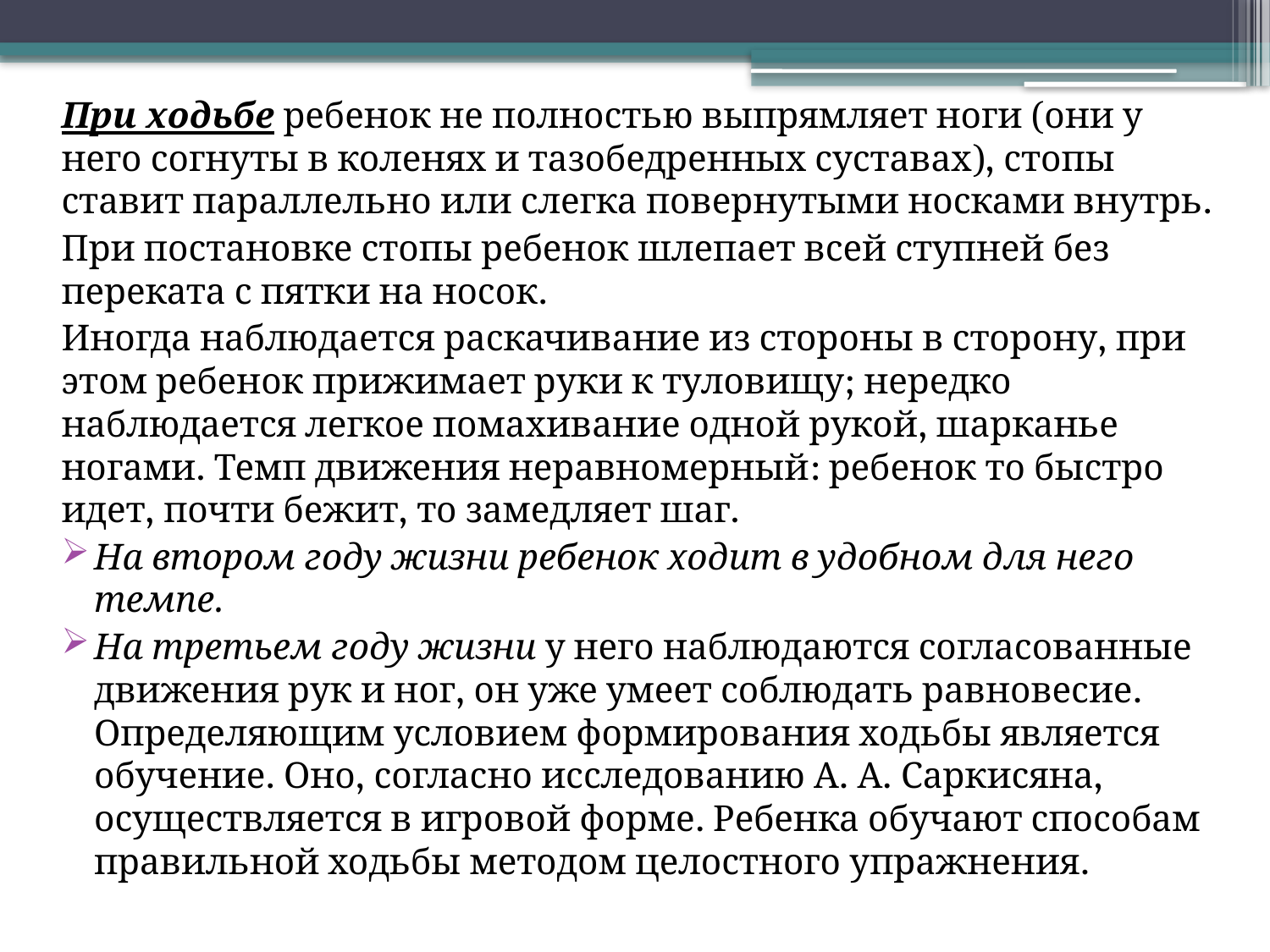

При ходьбе ребенок не полностью выпрямляет ноги (они у него согнуты в коленях и тазобедренных суставах), стопы ставит па­раллельно или слегка повернутыми носками внутрь.
При постановке стопы ребенок шлепает всей ступней без переката с пятки на носок.
Иногда наблюдается раскачивание из стороны в сторону, при этом ребенок прижимает руки к туловищу; нередко наблюдается легкое помахивание одной рукой, шарканье ногами. Темп движения нерав­номерный: ребенок то быстро идет, почти бежит, то замедляет шаг.
На втором году жизни ребенок ходит в удобном для него темпе.
На третьем году жизни у него наблюдаются согласованные движе­ния рук и ног, он уже умеет соблюдать равновесие. Определяющим условием формирования ходьбы является обу­чение. Оно, согласно исследованию А. А. Саркисяна, осуществля­ется в игровой форме. Ребенка обучают способам правильной ходьбы методом целостного упражнения.